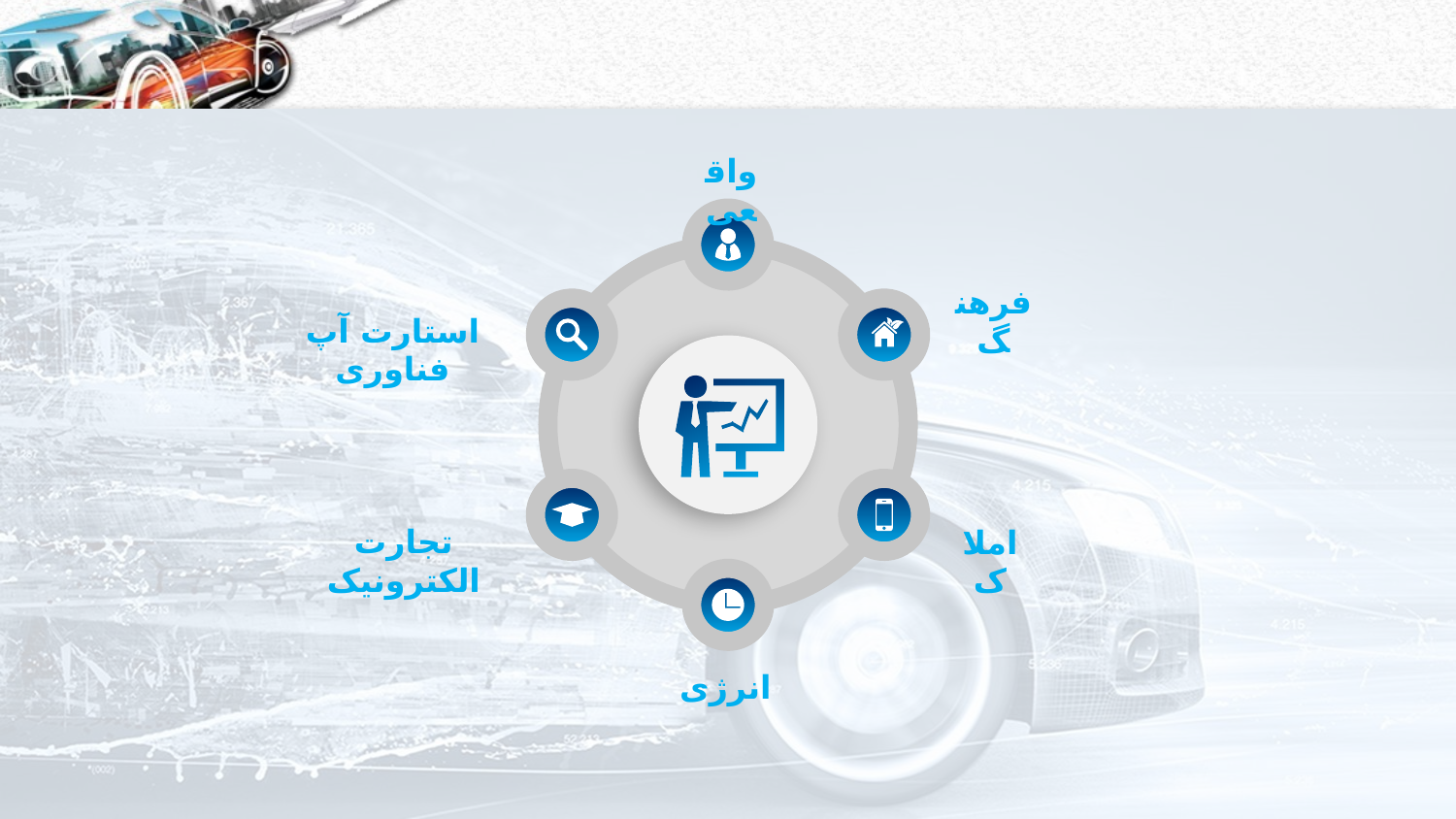

#
واقعی

فرهنگ

استارت آپ فناوری

تجارت الکترونیک
املاک

انرژی